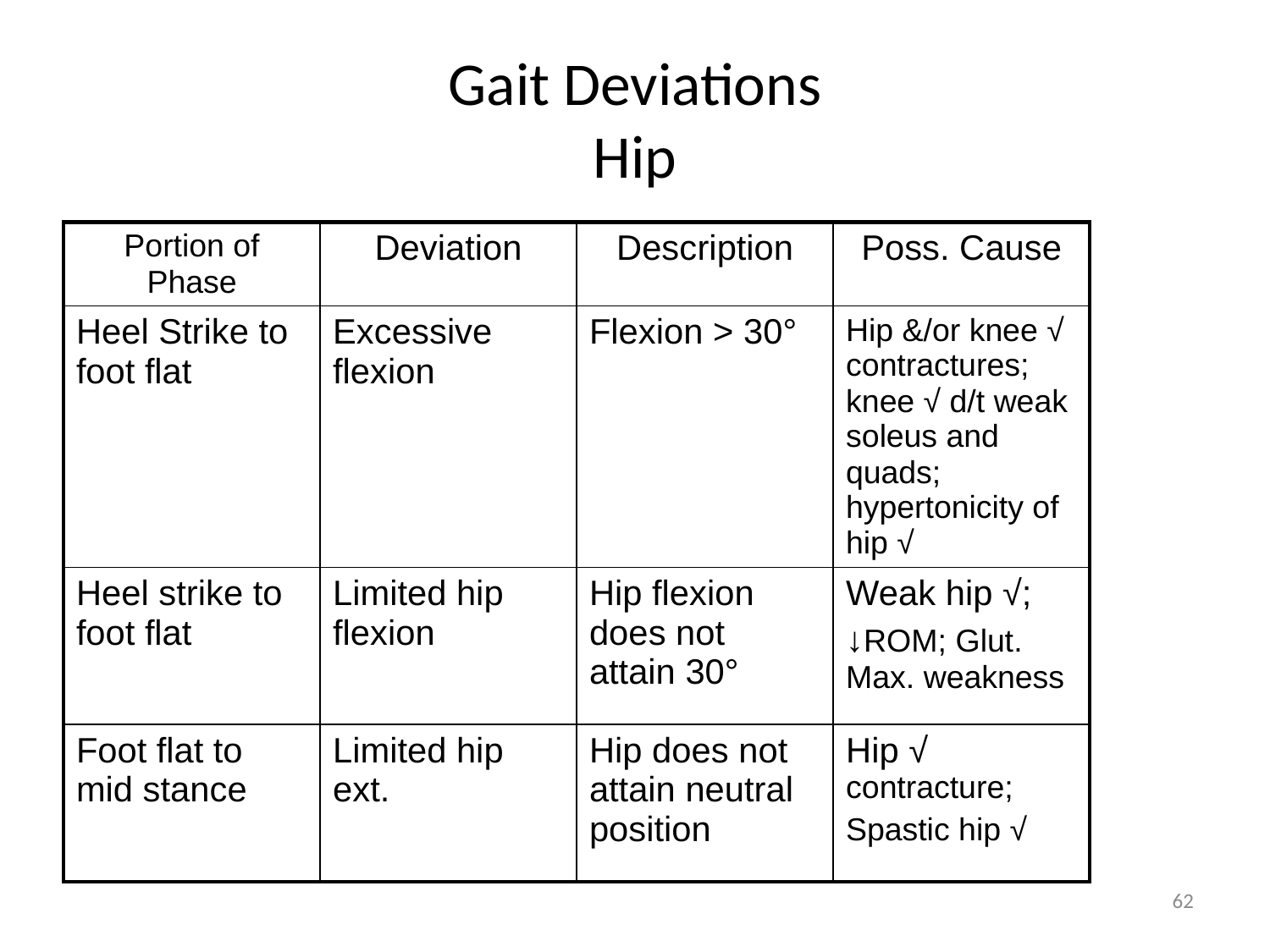

# Gait Deviations Hip
| Portion of Phase | Deviation | Description | Poss. Cause |
| --- | --- | --- | --- |
| Heel Strike to foot flat | Excessive flexion | Flexion > 30° | Hip &/or knee √ contractures; knee √ d/t weak soleus and quads; hypertonicity of hip √ |
| Heel strike to foot flat | Limited hip flexion | Hip flexion does not attain 30° | Weak hip √; ↓ROM; Glut. Max. weakness |
| Foot flat to mid stance | Limited hip ext. | Hip does not attain neutral position | Hip √ contracture; Spastic hip √ |
62